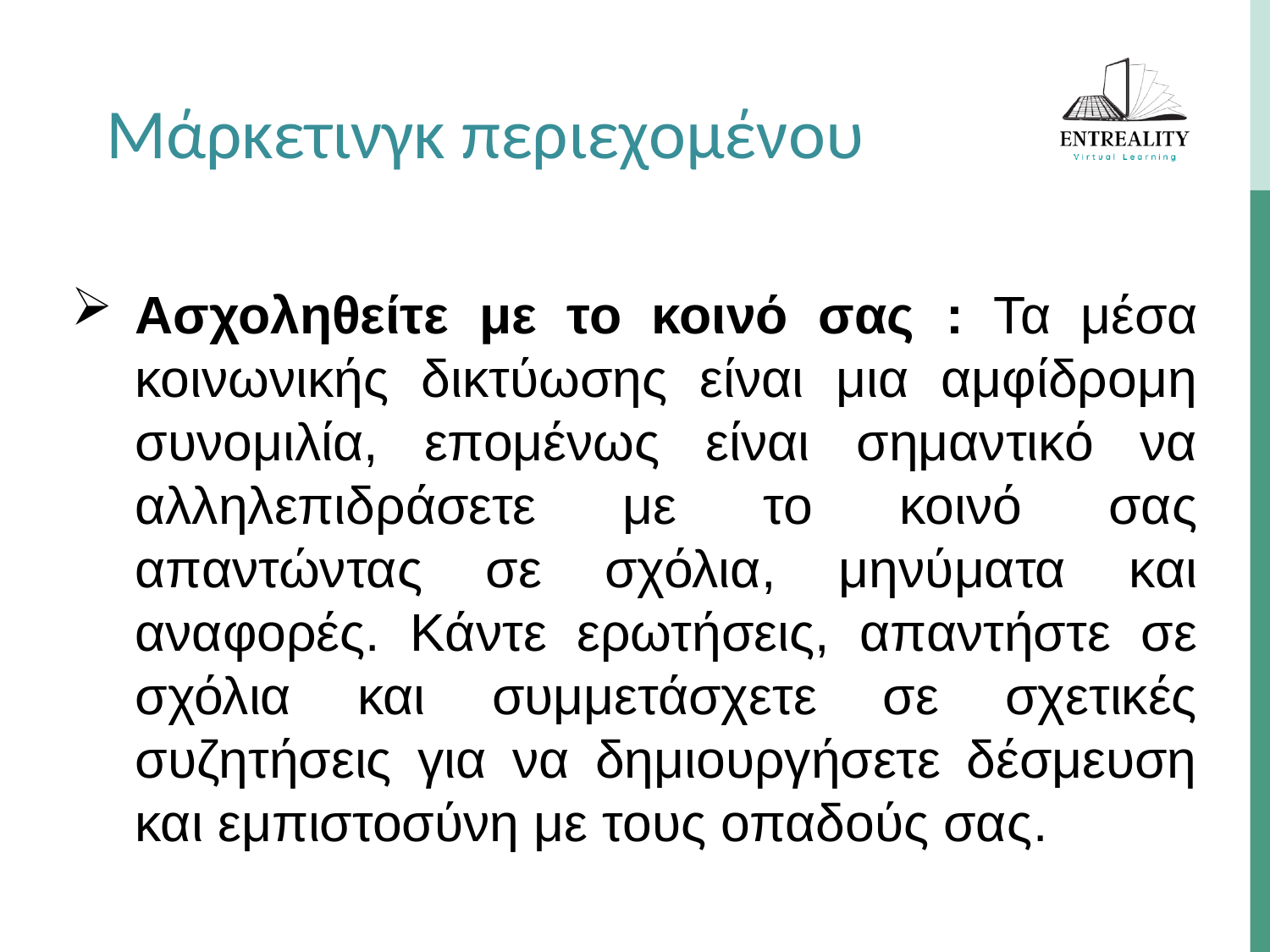

Μάρκετινγκ περιεχομένου

Ασχοληθείτε με το κοινό σας : Τα μέσα κοινωνικής δικτύωσης είναι μια αμφίδρομη συνομιλία, επομένως είναι σημαντικό να αλληλεπιδράσετε με το κοινό σας απαντώντας σε σχόλια, μηνύματα και αναφορές. Κάντε ερωτήσεις, απαντήστε σε σχόλια και συμμετάσχετε σε σχετικές συζητήσεις για να δημιουργήσετε δέσμευση και εμπιστοσύνη με τους οπαδούς σας.